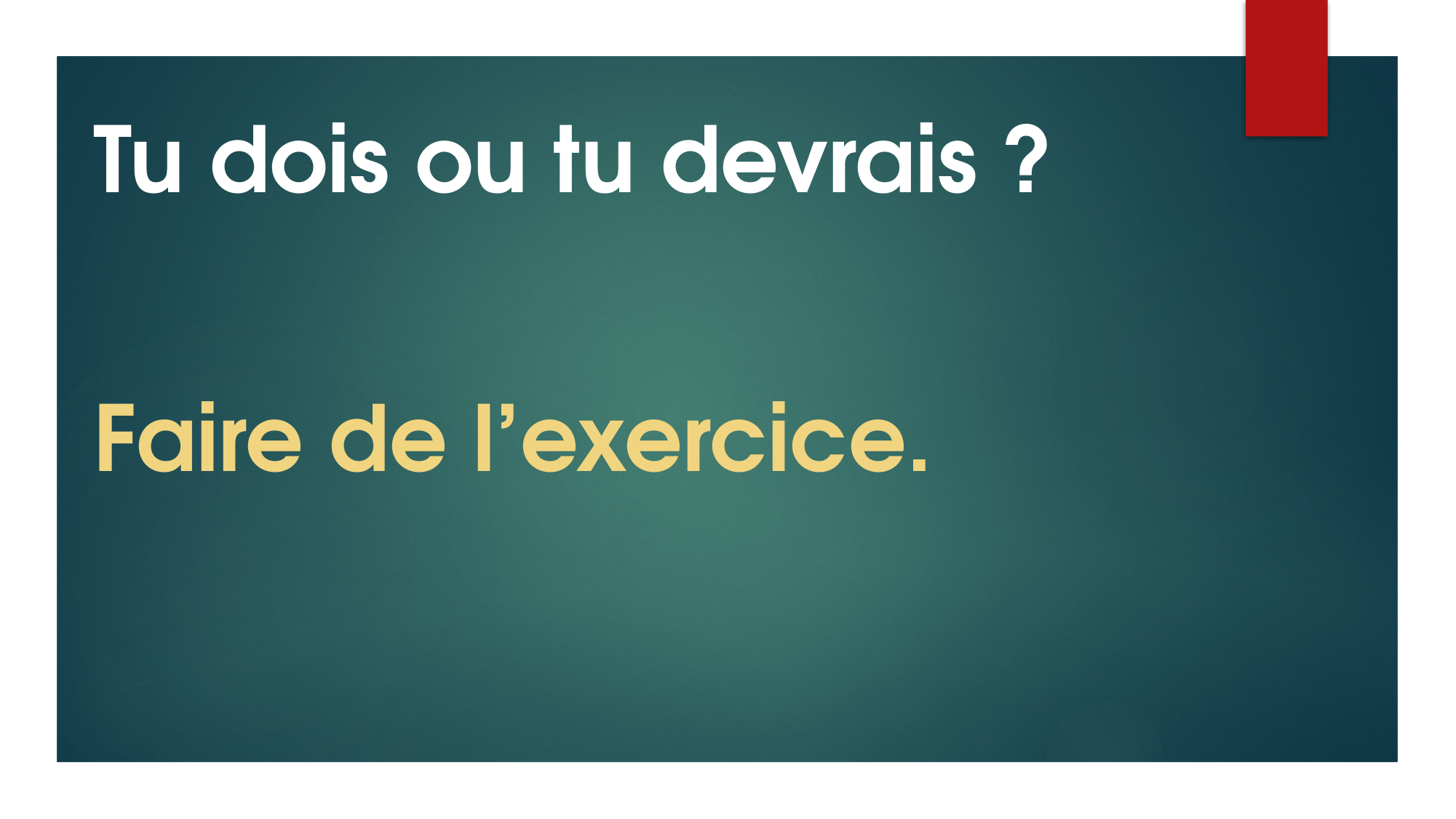

Tu dois ou tu devrais ?
Faire de l’exercice.